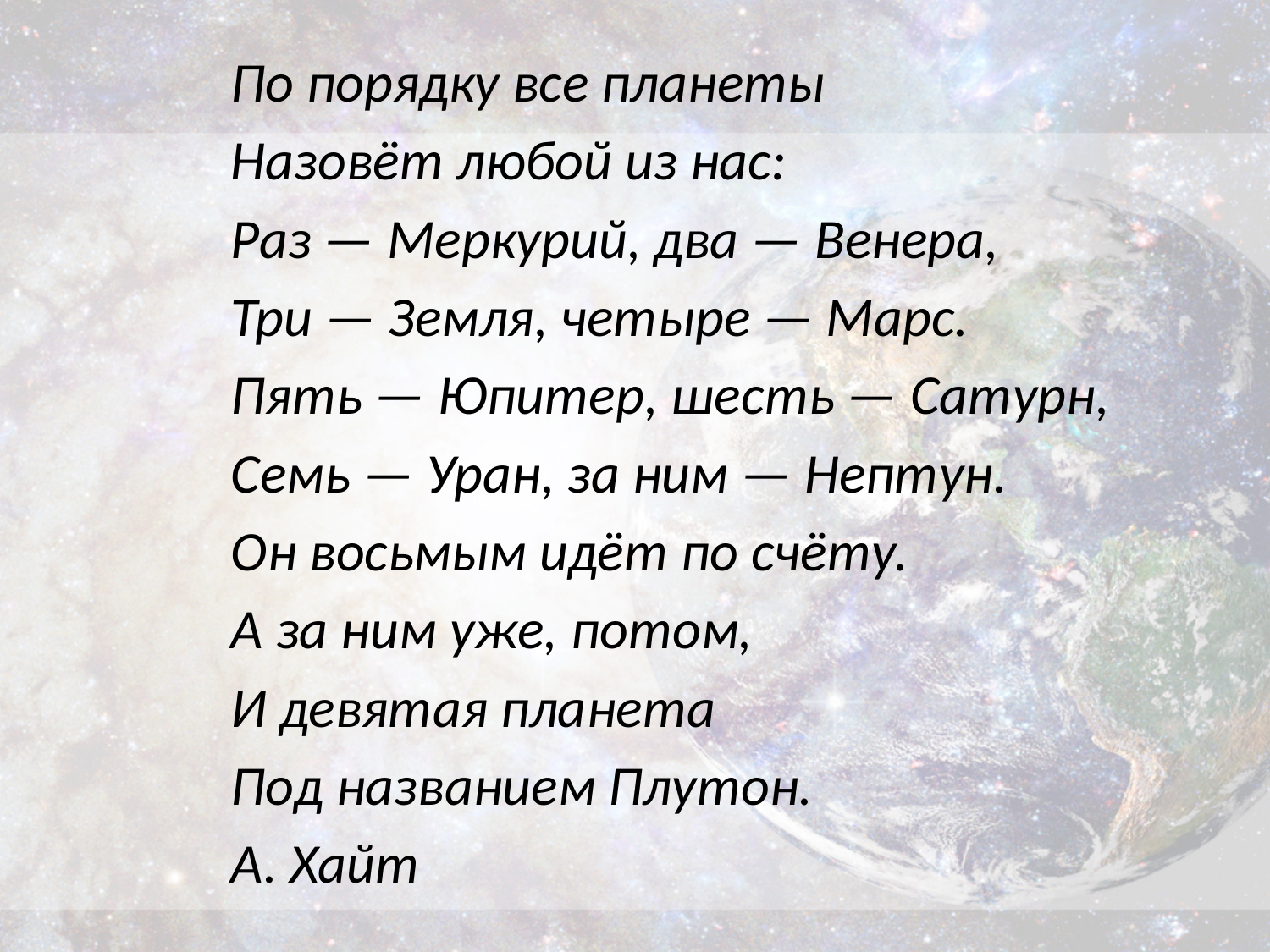

По порядку все планеты
Назовёт любой из нас:
Раз — Меркурий, два — Венера,
Три — Земля, четыре — Марс.
Пять — Юпитер, шесть — Сатурн,
Семь — Уран, за ним — Нептун.
Он восьмым идёт по счёту.
А за ним уже, потом,
И девятая планета
Под названием Плутон.
А. Хайт